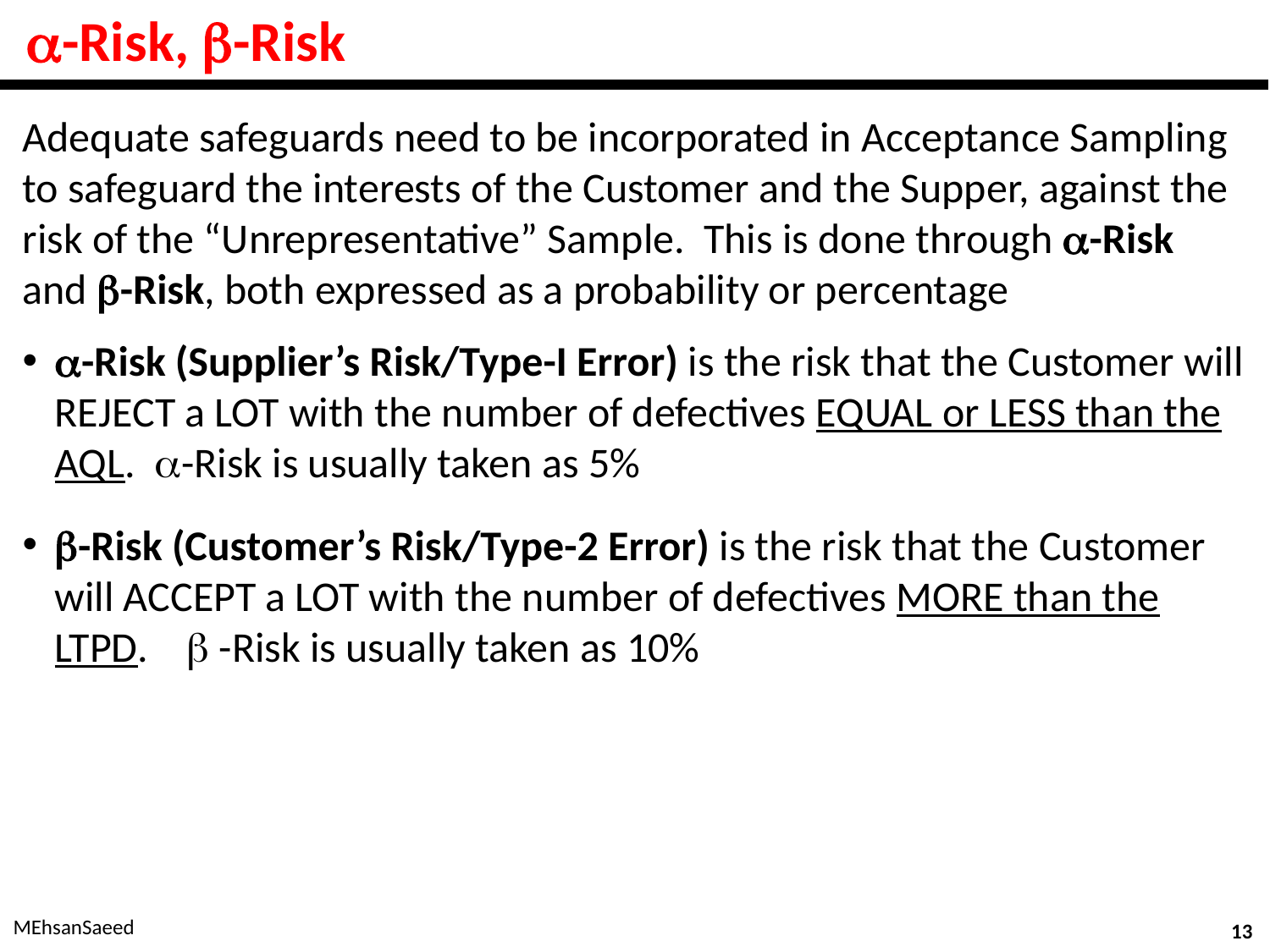

# α-Risk, β-Risk
Adequate safeguards need to be incorporated in Acceptance Sampling to safeguard the interests of the Customer and the Supper, against the risk of the “Unrepresentative” Sample.  This is done through α-Risk and β-Risk, both expressed as a probability or percentage
α-Risk (Supplier’s Risk/Type-I Error) is the risk that the Customer will REJECT a LOT with the number of defectives EQUAL or LESS than the AQL.  α-Risk is usually taken as 5%
β-Risk (Customer’s Risk/Type-2 Error) is the risk that the Customer will ACCEPT a LOT with the number of defectives MORE than the LTPD.    β -Risk is usually taken as 10%
MEhsanSaeed
13